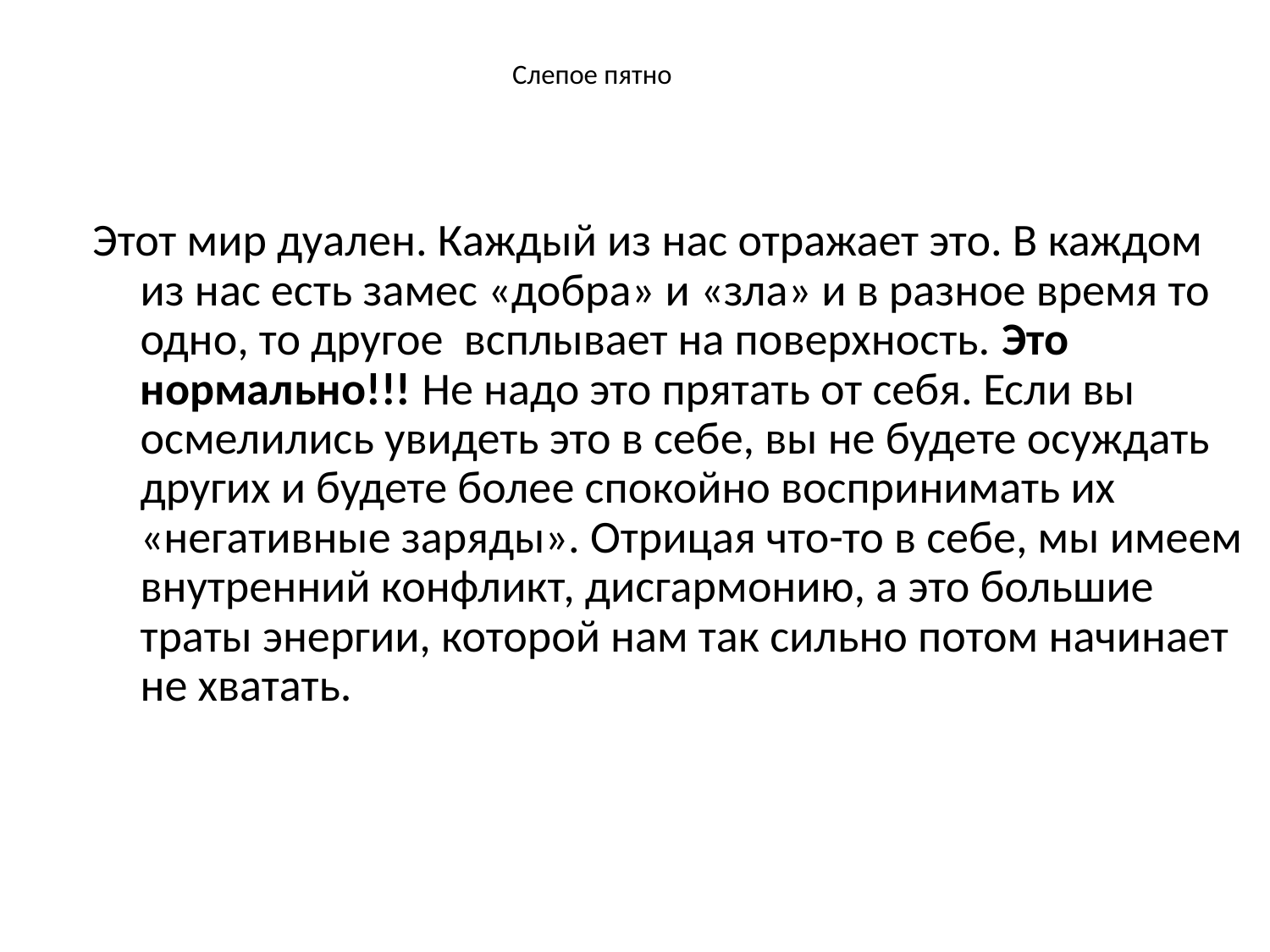

Слепое пятно

Этот мир дуален. Каждый из нас отражает это. В каждом из нас есть замес «добра» и «зла» и в разное время то одно, то другое  всплывает на поверхность. Это нормально!!! Не надо это прятать от себя. Если вы осмелились увидеть это в себе, вы не будете осуждать других и будете более спокойно воспринимать их «негативные заряды». Отрицая что-то в себе, мы имеем внутренний конфликт, дисгармонию, а это большие траты энергии, которой нам так сильно потом начинает не хватать.